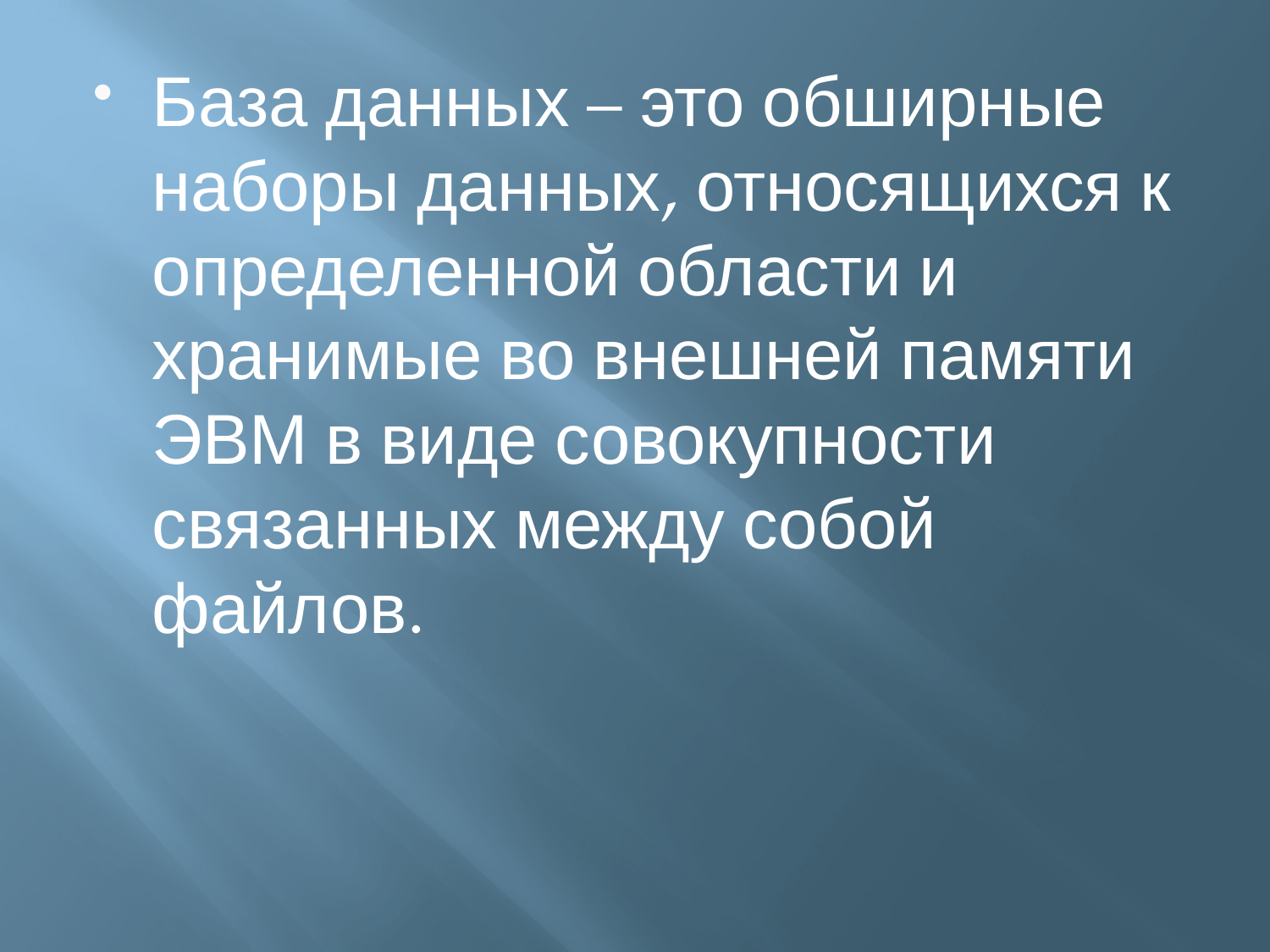

#
База данных – это обширные наборы данных, относящихся к определенной области и хранимые во внешней памяти ЭВМ в виде совокупности связанных между собой файлов.